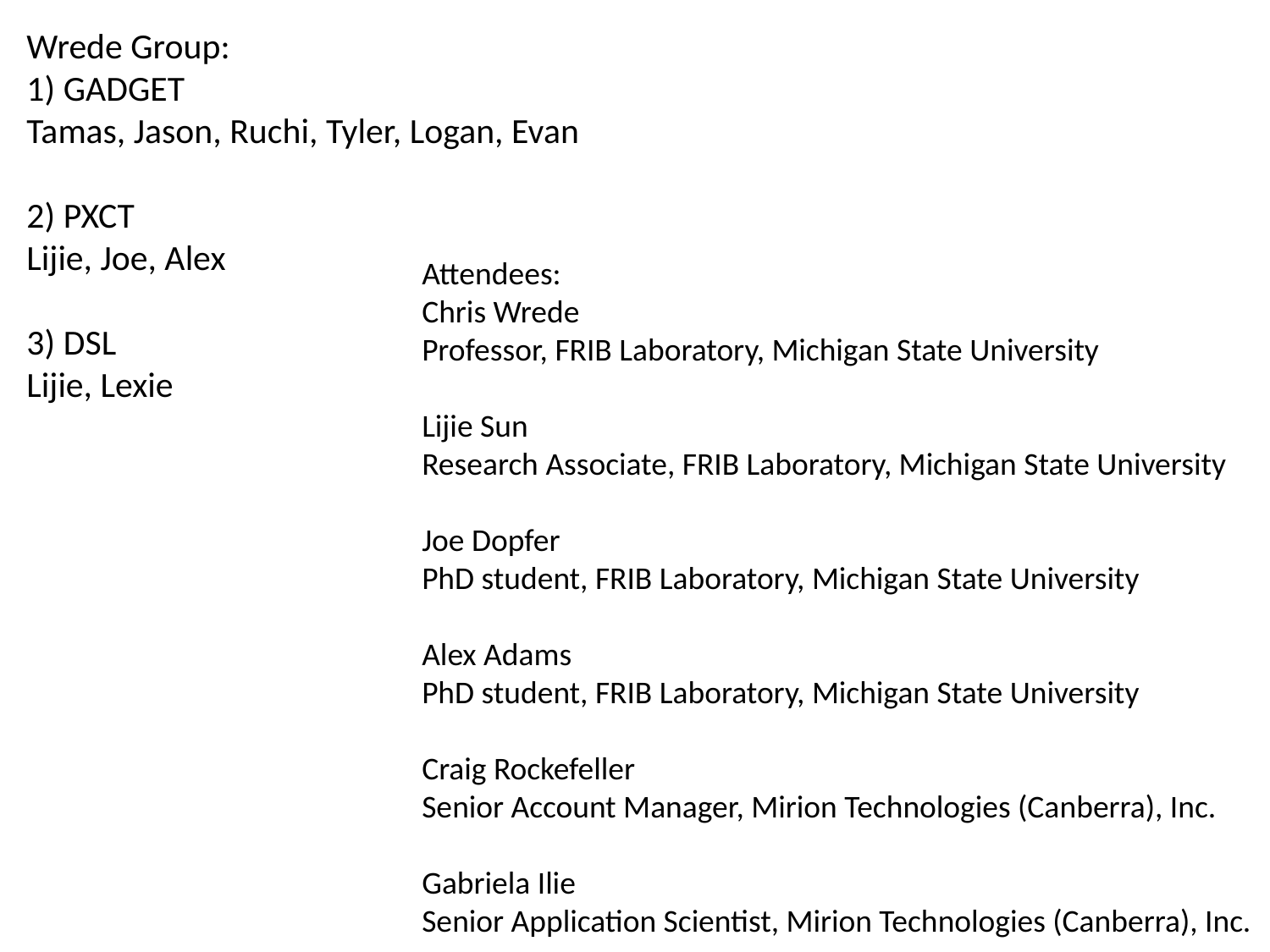

Wrede Group:
1) GADGET
Tamas, Jason, Ruchi, Tyler, Logan, Evan

2) PXCT
Lijie, Joe, Alex

3) DSL
Lijie, Lexie
Attendees:
Chris Wrede
Professor, FRIB Laboratory, Michigan State University

Lijie Sun
Research Associate, FRIB Laboratory, Michigan State University

Joe Dopfer
PhD student, FRIB Laboratory, Michigan State University

Alex Adams
PhD student, FRIB Laboratory, Michigan State University

Craig Rockefeller
Senior Account Manager, Mirion Technologies (Canberra), Inc.

Gabriela Ilie
Senior Application Scientist, Mirion Technologies (Canberra), Inc.